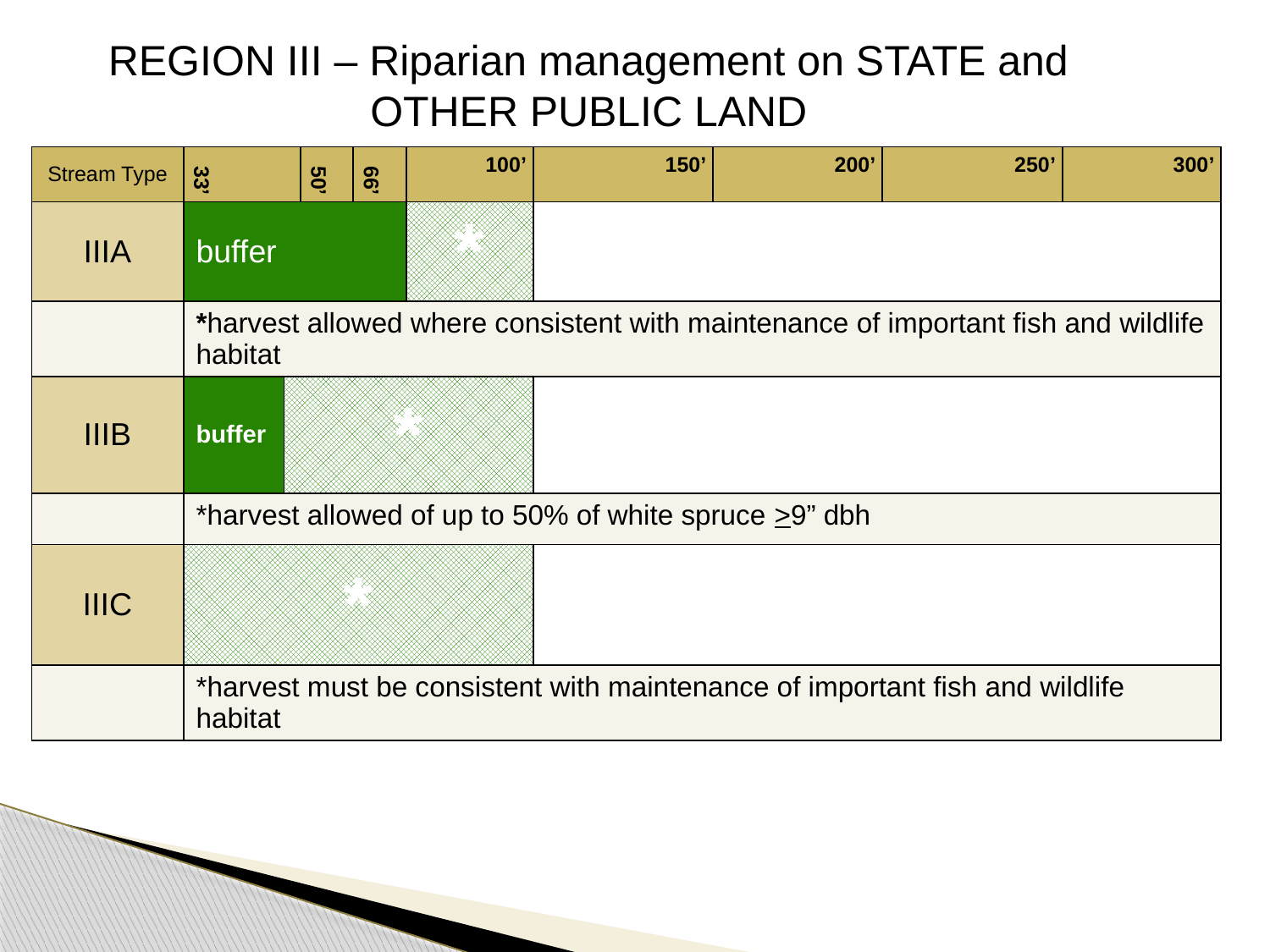

REGION III – Riparian management on STATE and OTHER PUBLIC LAND
| Stream Type | 33’ |  | 50’ | 66’ | 100’ | 150’ | 200’ | 250’ | 300’ |
| --- | --- | --- | --- | --- | --- | --- | --- | --- | --- |
| IIIA | buffer |  |  |  | \* |  |  |  |  |
|  | \*harvest allowed where consistent with maintenance of important fish and wildlife habitat |  |  |  |  |  |  |  |  |
| IIIB | buffer | \* |  |  |  |  |  |  |  |
|  | \*harvest allowed of up to 50% of white spruce >9” dbh |  |  |  |  |  |  |  |  |
| IIIC | \* |  |  |  |  |  |  |  |  |
|  | \*harvest must be consistent with maintenance of important fish and wildlife habitat |  |  |  |  |  |  |  |  |